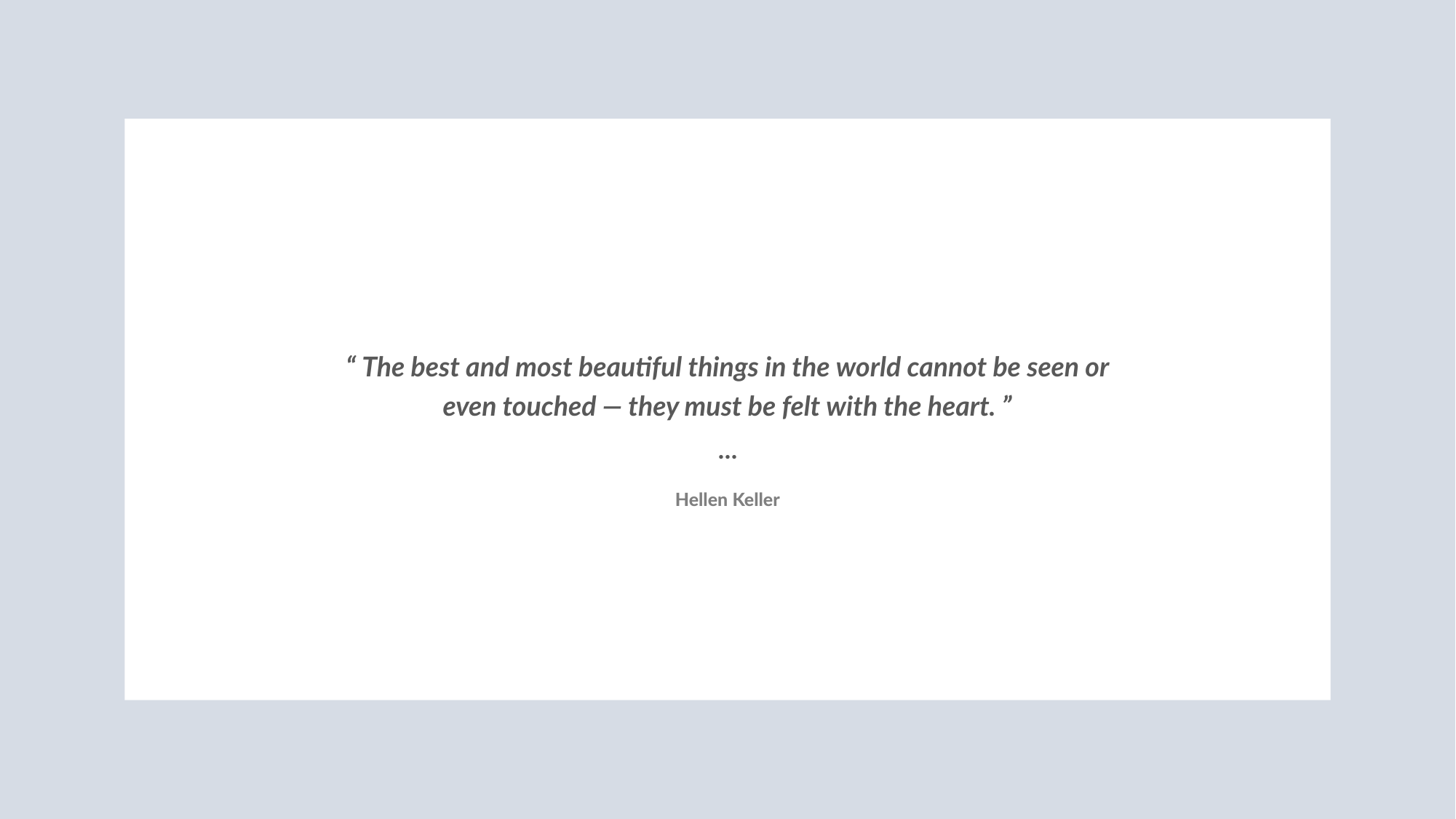

“ The best and most beautiful things in the world cannot be seen or even touched — they must be felt with the heart. ”
…
Hellen Keller